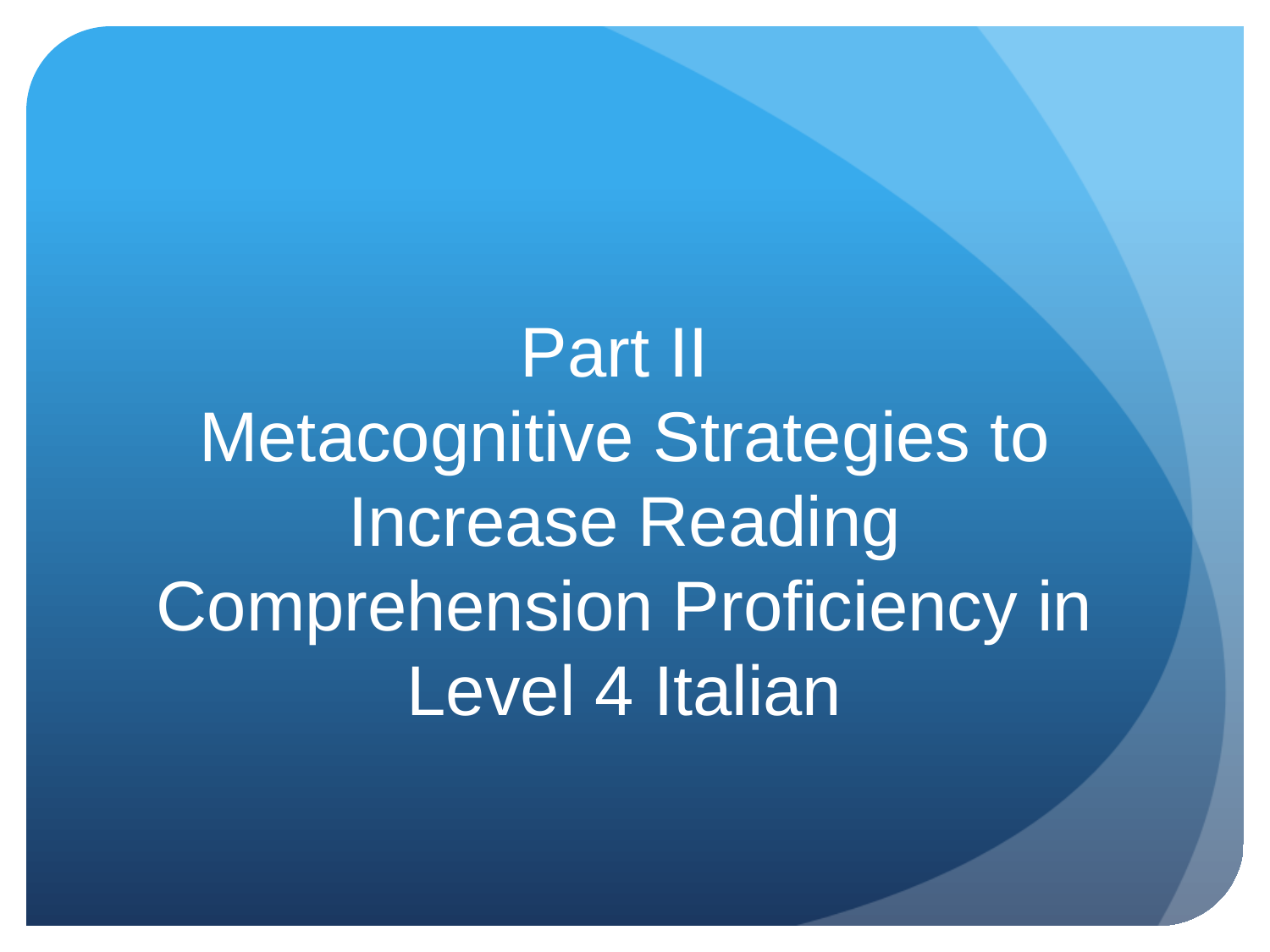

# Part II
Metacognitive Strategies to Increase Reading Comprehension Proficiency in Level 4 Italian